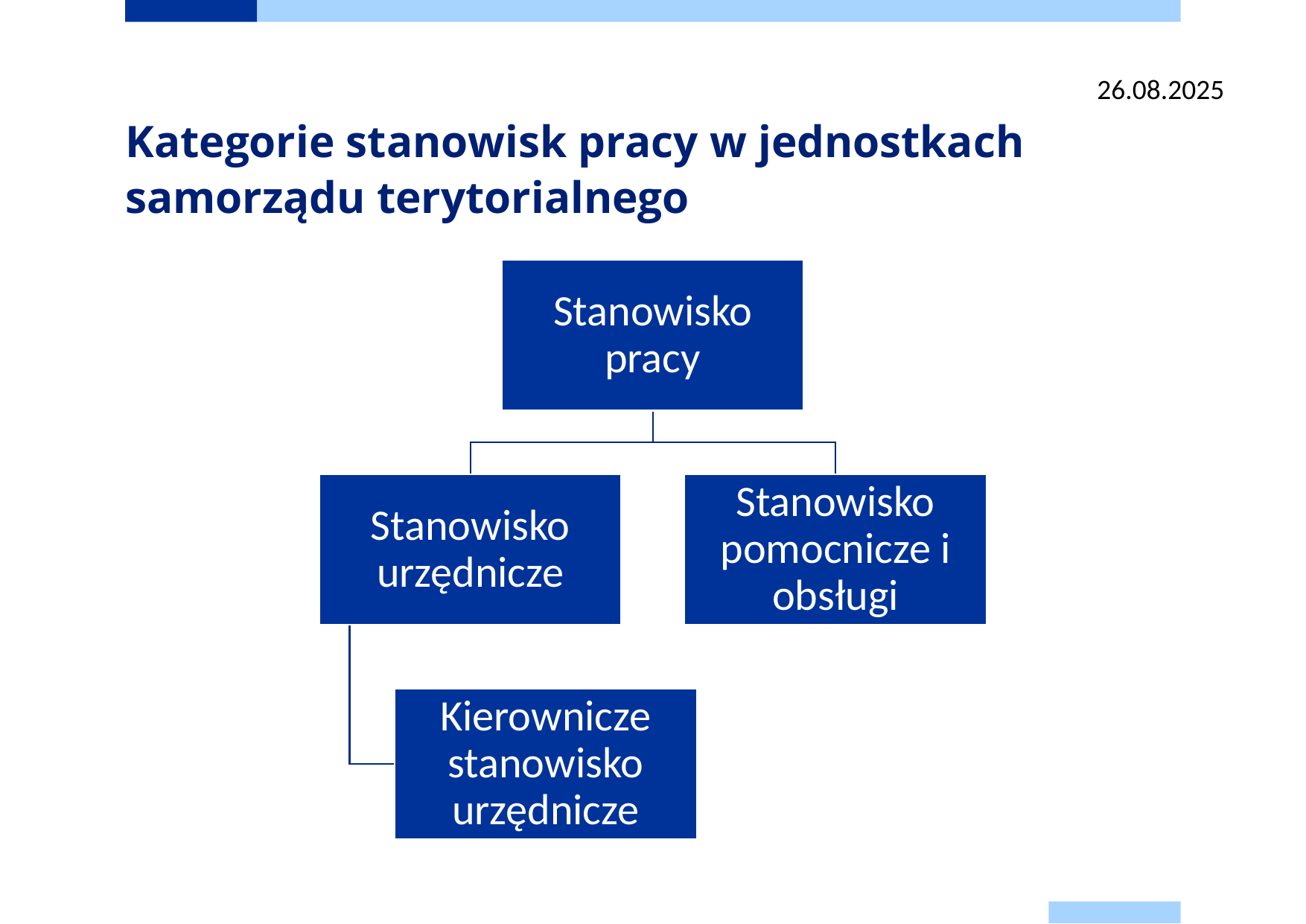

26.08.2025
# Kategorie stanowisk pracy w jednostkach samorządu terytorialnego
Stanowisko pracy
Stanowisko urzędnicze
Kierownicze stanowisko urzędnicze
Stanowisko pomocnicze i obsługi